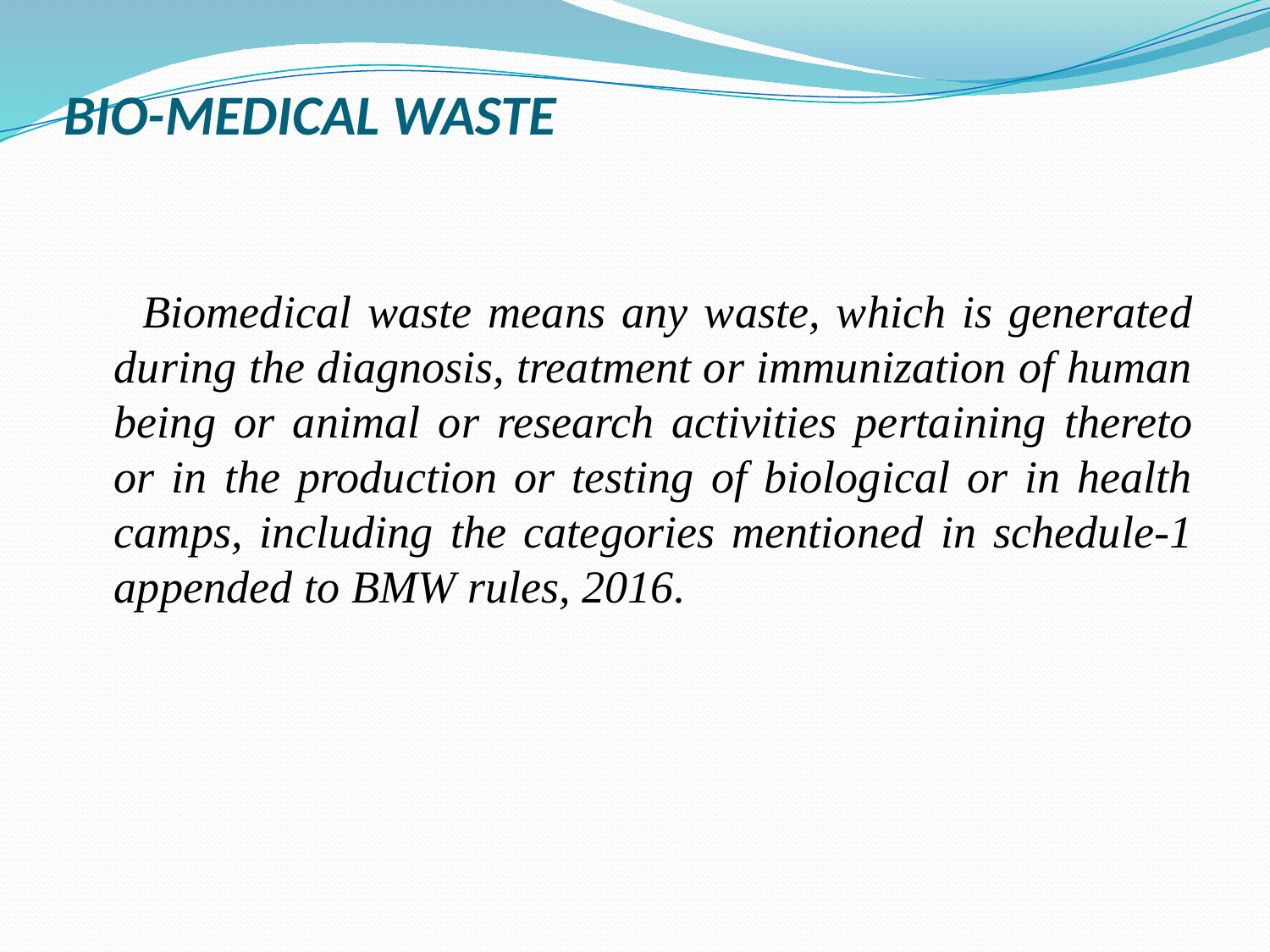

# BIO-MEDICAL WASTE
    Biomedical waste means any waste, which is generated during the diagnosis, treatment or immunization of human being or animal or research activities pertaining thereto or in the production or testing of biological or in health camps, including the categories mentioned in schedule-1 appended to BMW rules, 2016.